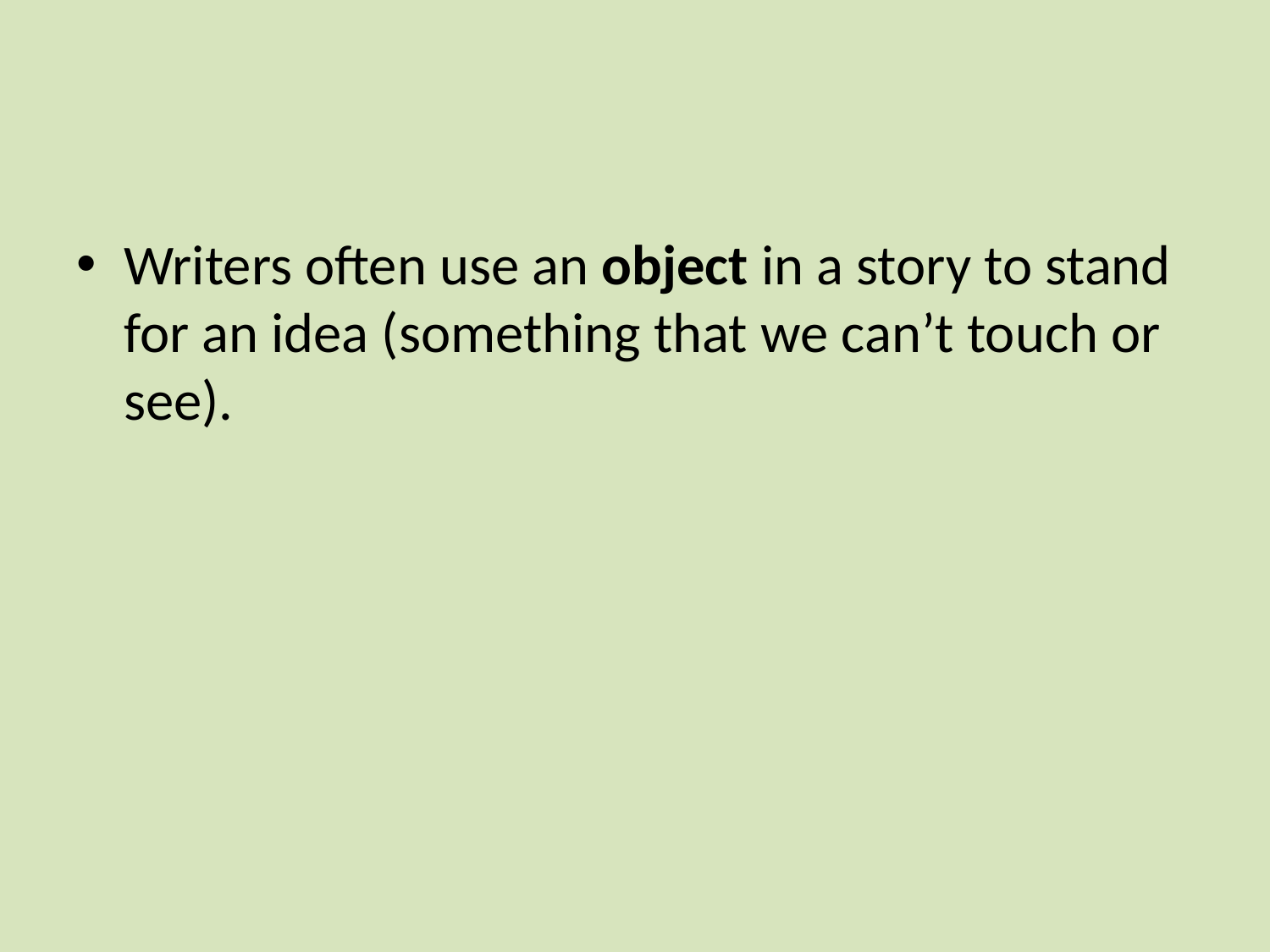

#
Writers often use an object in a story to stand for an idea (something that we can’t touch or see).